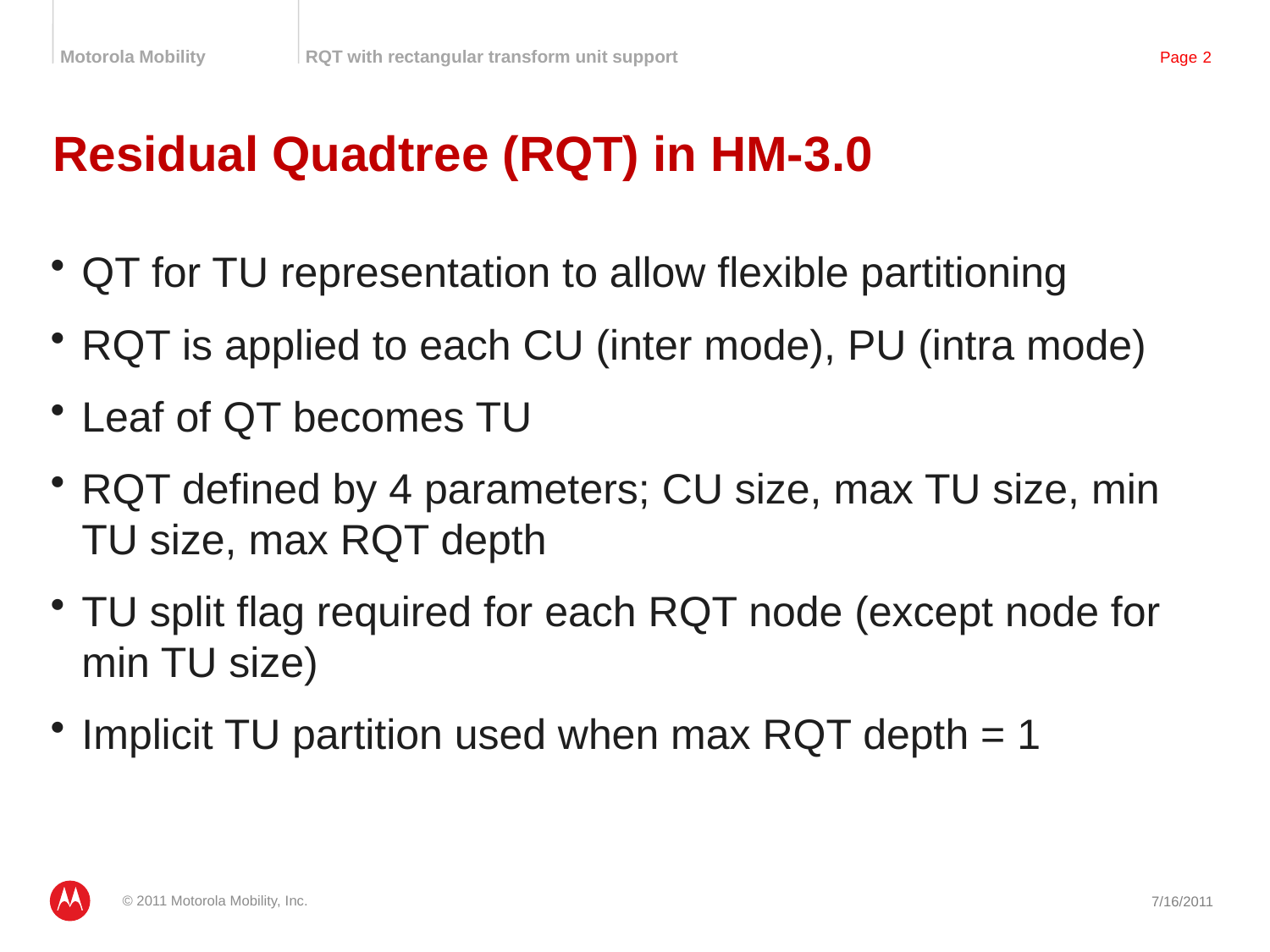

# Residual Quadtree (RQT) in HM-3.0
QT for TU representation to allow flexible partitioning
RQT is applied to each CU (inter mode), PU (intra mode)
Leaf of QT becomes TU
RQT defined by 4 parameters; CU size, max TU size, min TU size, max RQT depth
TU split flag required for each RQT node (except node for min TU size)
Implicit TU partition used when max RQT depth = 1

© 2011 Motorola Mobility, Inc.
7/16/2011